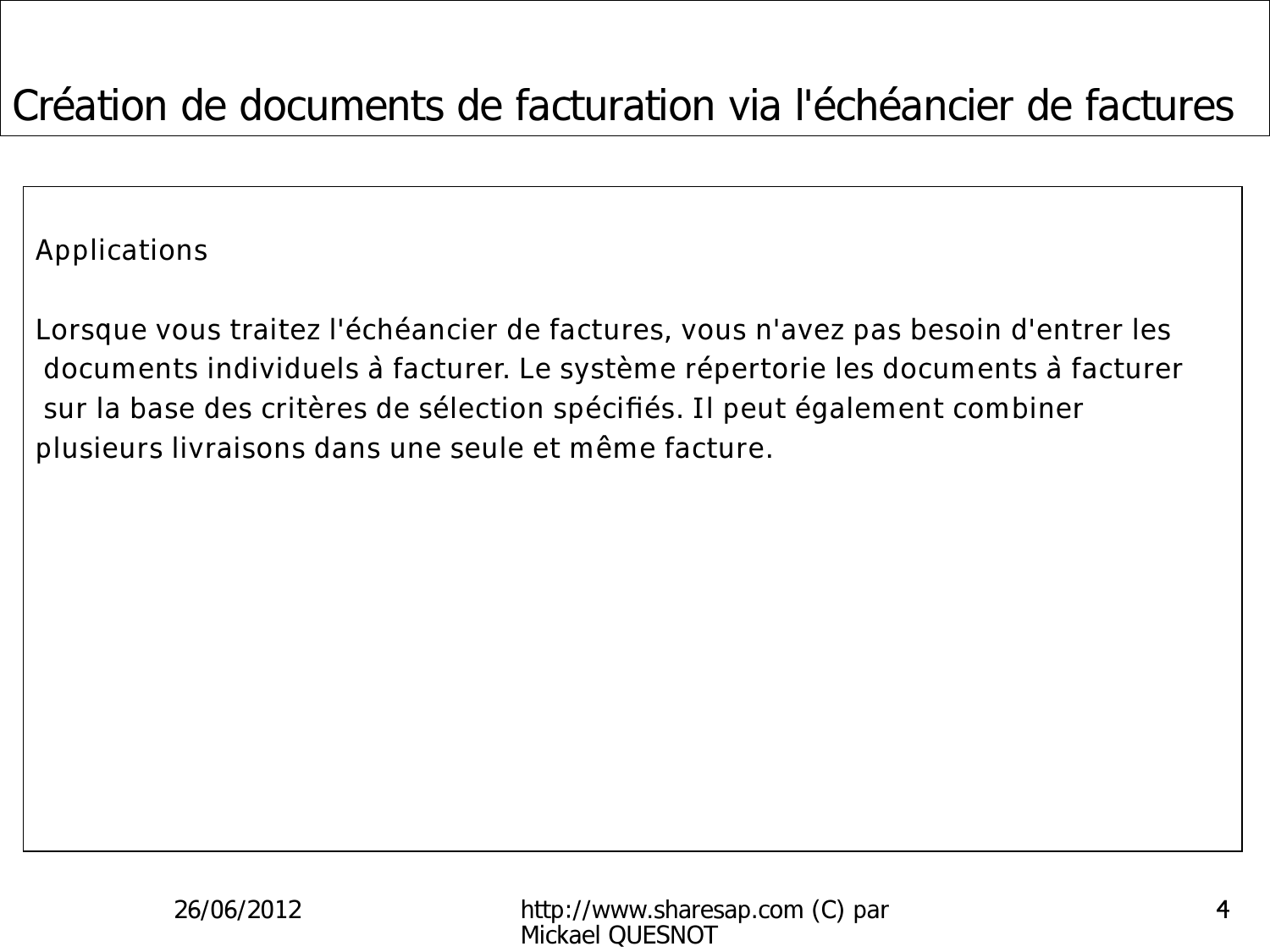

# Création de documents de facturation via l'échéancier de factures

Applications

Lorsque vous traitez l'échéancier de factures, vous n'avez pas besoin d'entrer les
 documents individuels à facturer. Le système répertorie les documents à facturer
 sur la base des critères de sélection spécifiés. Il peut également combiner
plusieurs livraisons dans une seule et même facture.

26/06/2012
http://www.sharesap.com (C) par Mickael QUESNOT
4